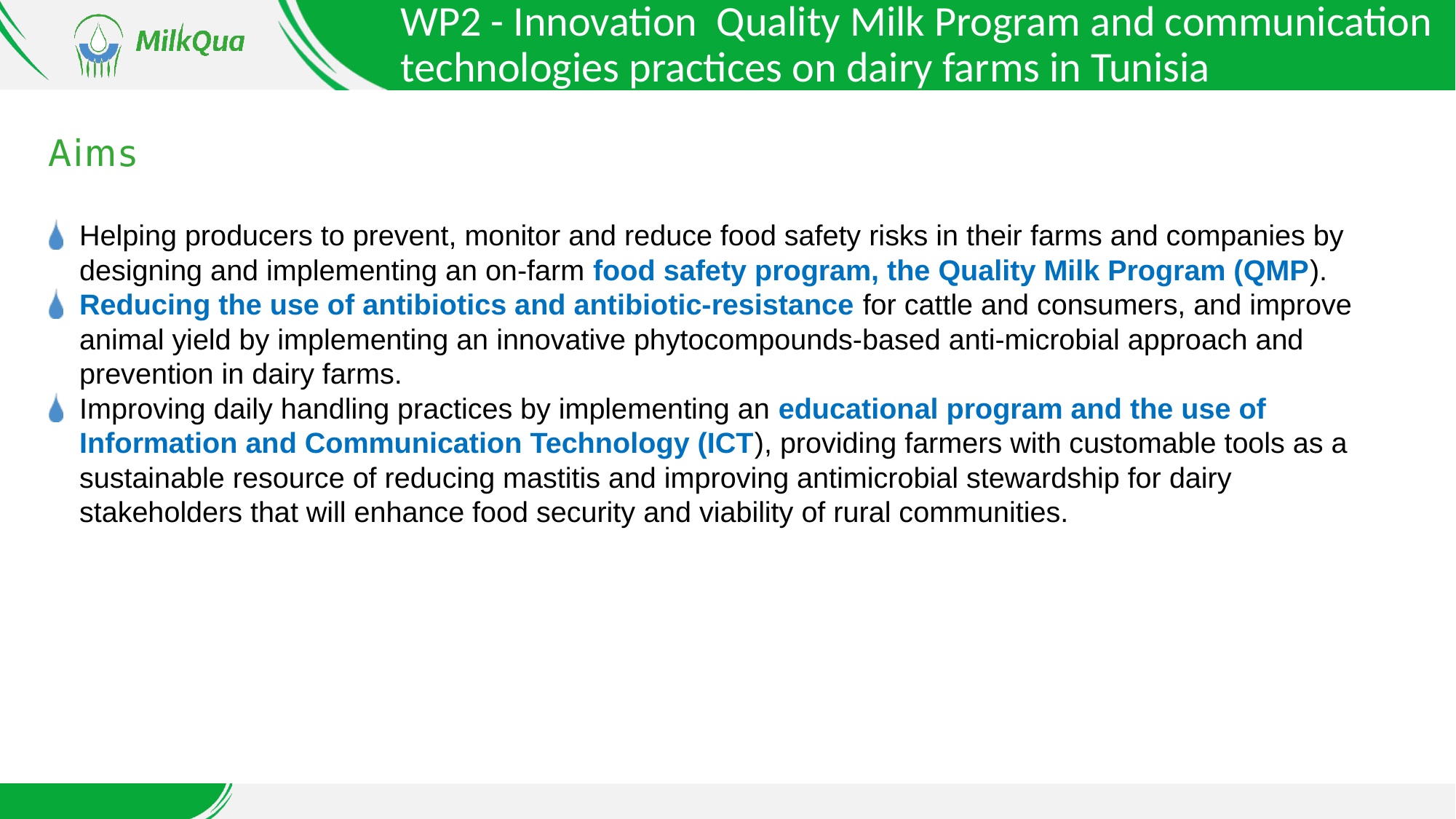

WP2 - Innovation  Quality Milk Program and communication technologies practices on dairy farms in Tunisia
# Aims
Helping producers to prevent, monitor and reduce food safety risks in their farms and companies by designing and implementing an on-farm food safety program, the Quality Milk Program (QMP).
Reducing the use of antibiotics and antibiotic-resistance for cattle and consumers, and improve animal yield by implementing an innovative phytocompounds-based anti-microbial approach and prevention in dairy farms.
Improving daily handling practices by implementing an educational program and the use of Information and Communication Technology (ICT), providing farmers with customable tools as a sustainable resource of reducing mastitis and improving antimicrobial stewardship for dairy stakeholders that will enhance food security and viability of rural communities.